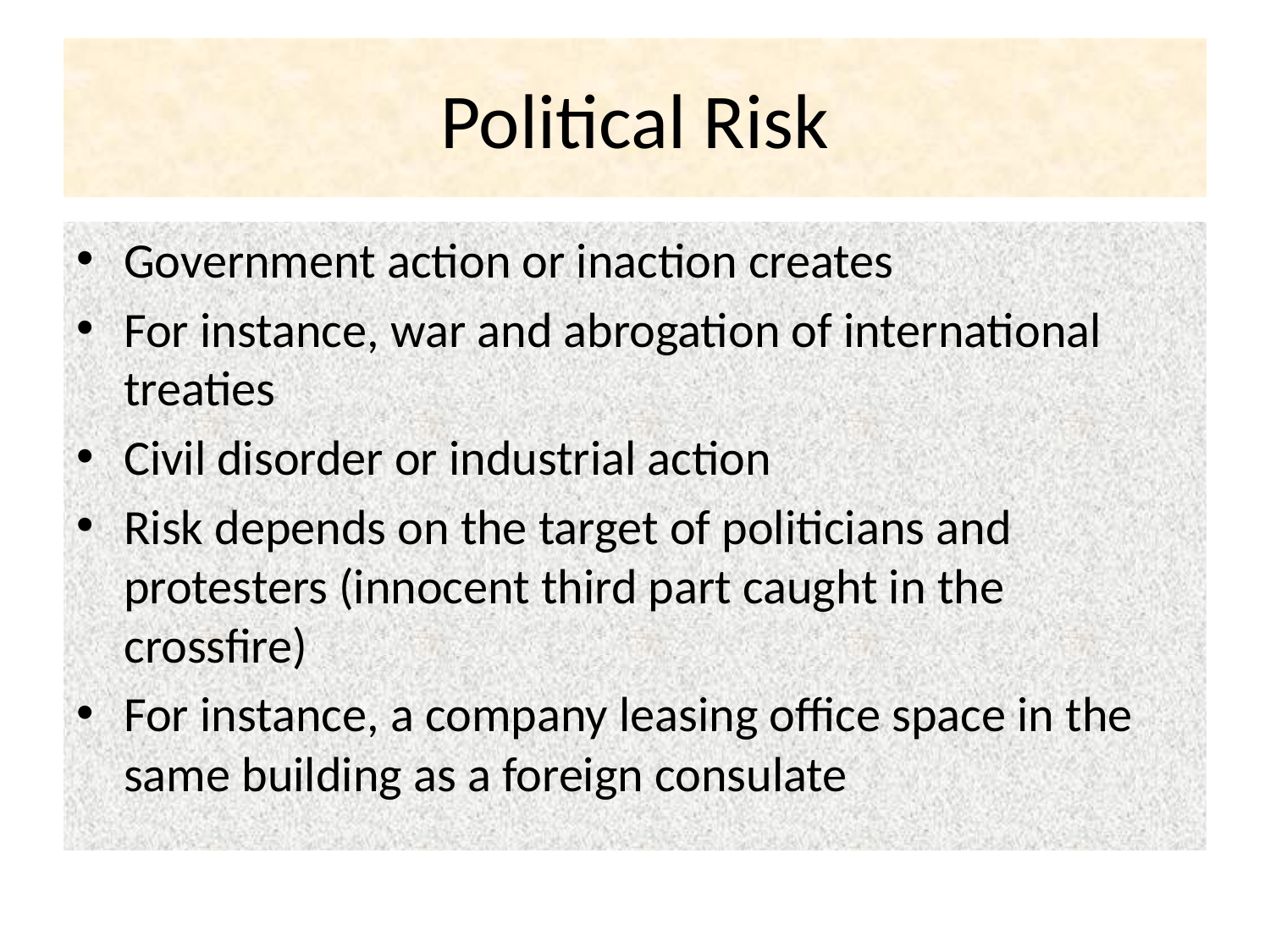

# Political Risk
Government action or inaction creates
For instance, war and abrogation of international treaties
Civil disorder or industrial action
Risk depends on the target of politicians and protesters (innocent third part caught in the crossfire)
For instance, a company leasing office space in the same building as a foreign consulate